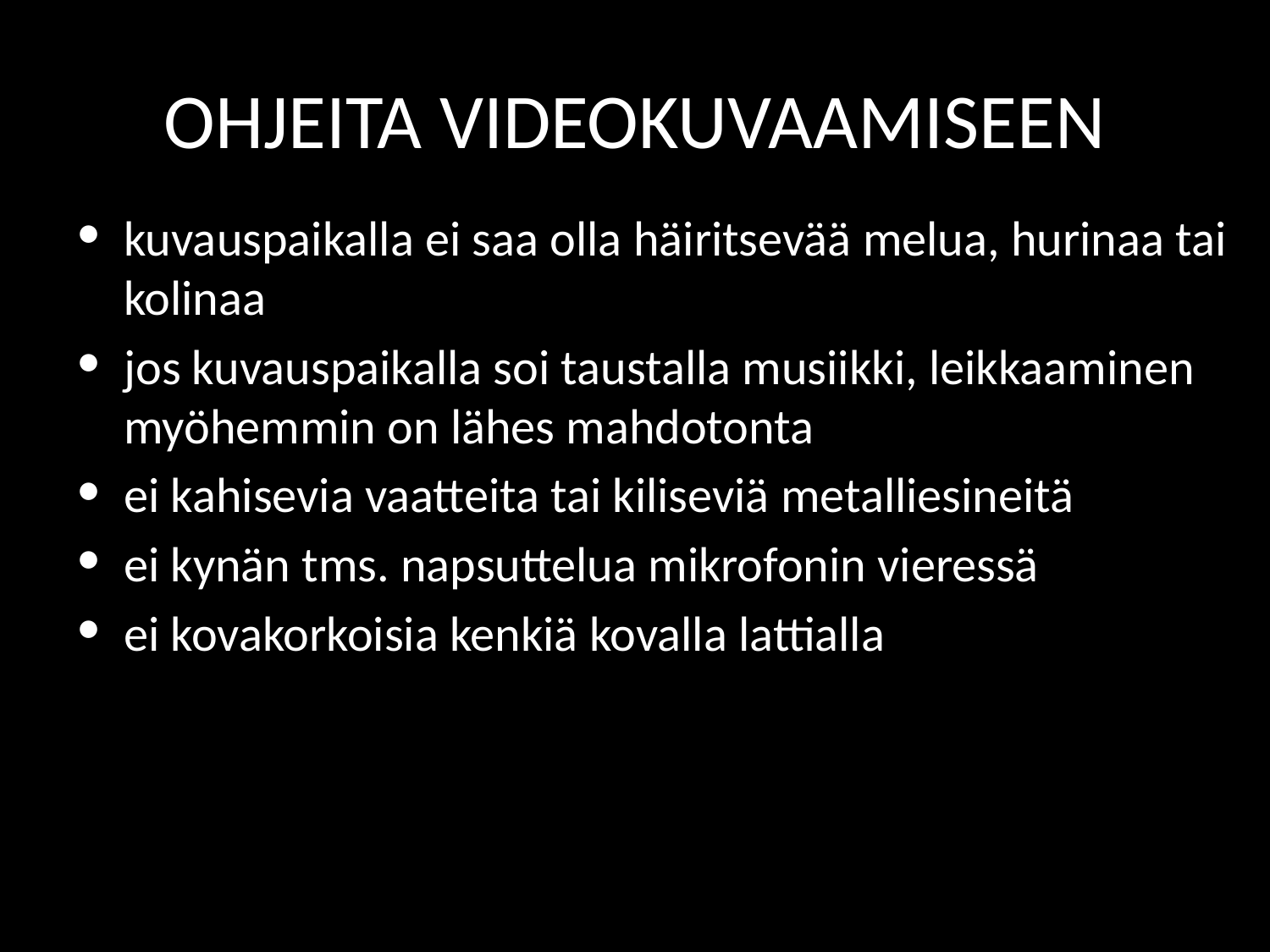

# OHJEITA VIDEOKUVAAMISEEN
kuvauspaikalla ei saa olla häiritsevää melua, hurinaa tai kolinaa
jos kuvauspaikalla soi taustalla musiikki, leikkaaminen myöhemmin on lähes mahdotonta
ei kahisevia vaatteita tai kiliseviä metalliesineitä
ei kynän tms. napsuttelua mikrofonin vieressä
ei kovakorkoisia kenkiä kovalla lattialla